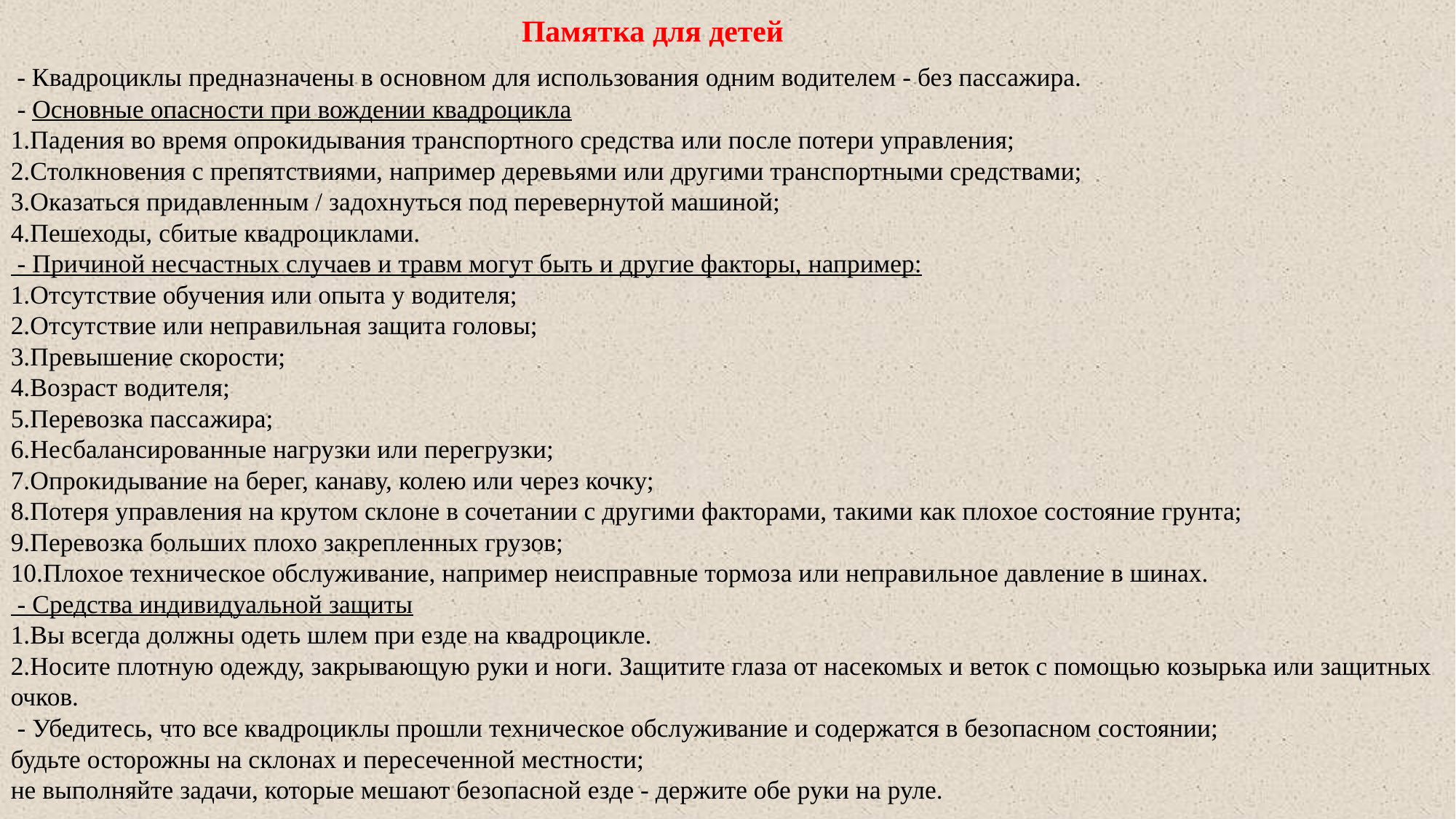

Памятка для детей
 - Квадроциклы предназначены в основном для использования одним водителем - без пассажира.
 - Основные опасности при вождении квадроцикла
1.Падения во время опрокидывания транспортного средства или после потери управления;
2.Столкновения с препятствиями, например деревьями или другими транспортными средствами;
3.Оказаться придавленным / задохнуться под перевернутой машиной;
4.Пешеходы, сбитые квадроциклами.
 - Причиной несчастных случаев и травм могут быть и другие факторы, например:
1.Отсутствие обучения или опыта у водителя;
2.Отсутствие или неправильная защита головы;
3.Превышение скорости;
4.Возраст водителя;
5.Перевозка пассажира;
6.Несбалансированные нагрузки или перегрузки;
7.Опрокидывание на берег, канаву, колею или через кочку;
8.Потеря управления на крутом склоне в сочетании с другими факторами, такими как плохое состояние грунта;
9.Перевозка больших плохо закрепленных грузов;
10.Плохое техническое обслуживание, например неисправные тормоза или неправильное давление в шинах.
 - Средства индивидуальной защиты
1.Вы всегда должны одеть шлем при езде на квадроцикле.
2.Носите плотную одежду, закрывающую руки и ноги. Защитите глаза от насекомых и веток с помощью козырька или защитных очков.
 - Убедитесь, что все квадроциклы прошли техническое обслуживание и содержатся в безопасном состоянии;
будьте осторожны на склонах и пересеченной местности;
не выполняйте задачи, которые мешают безопасной езде - держите обе руки на руле.